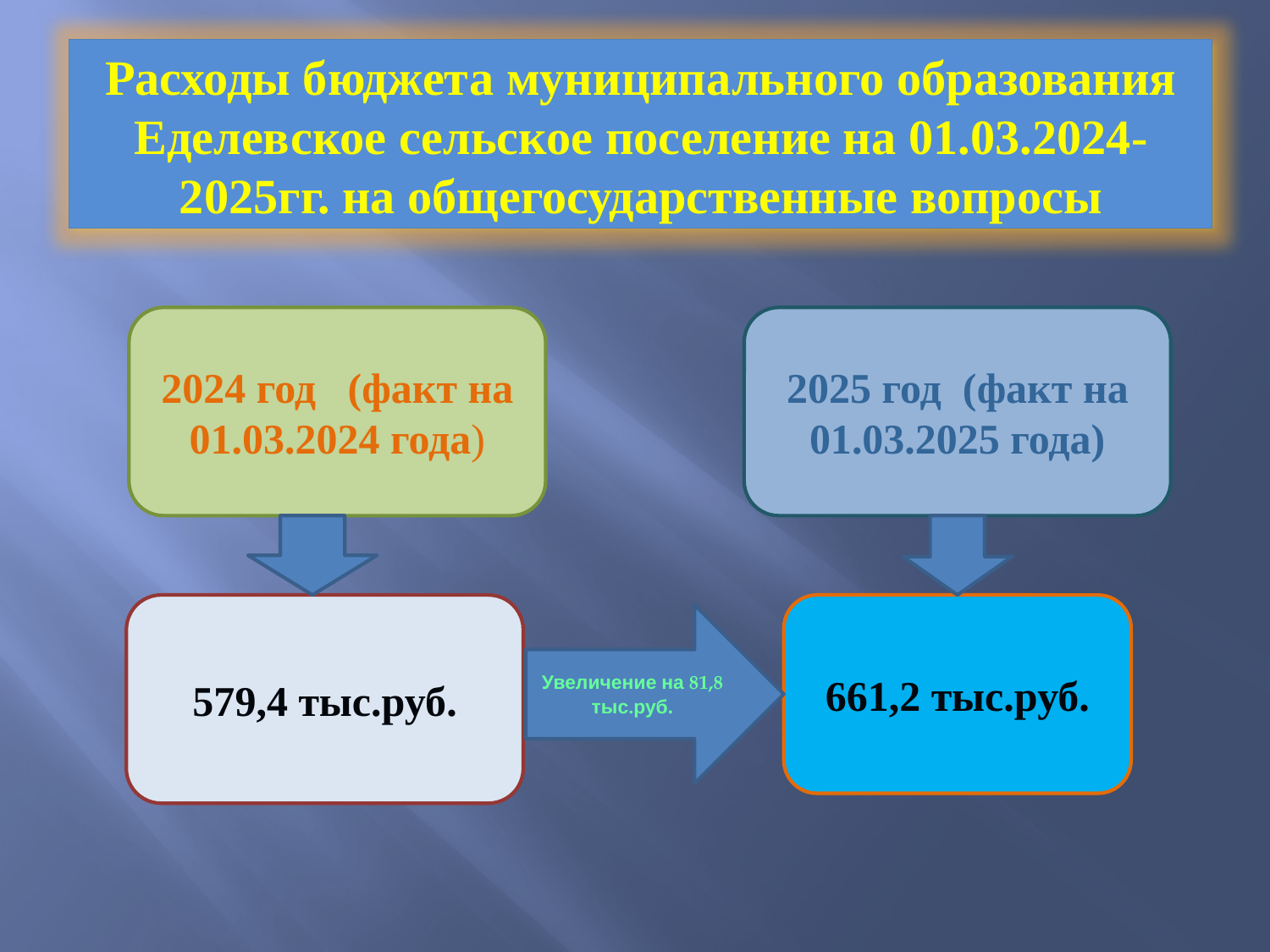

Расходы бюджета муниципального образования Еделевское сельское поселение на 01.03.2024-2025гг. на общегосударственные вопросы
2024 год   (факт на 01.03.2024 года)
2025 год  (факт на 01.03.2025 года)

579,4 тыс.руб.
661,2 тыс.руб.
Увеличение на 81,8 тыс.руб.